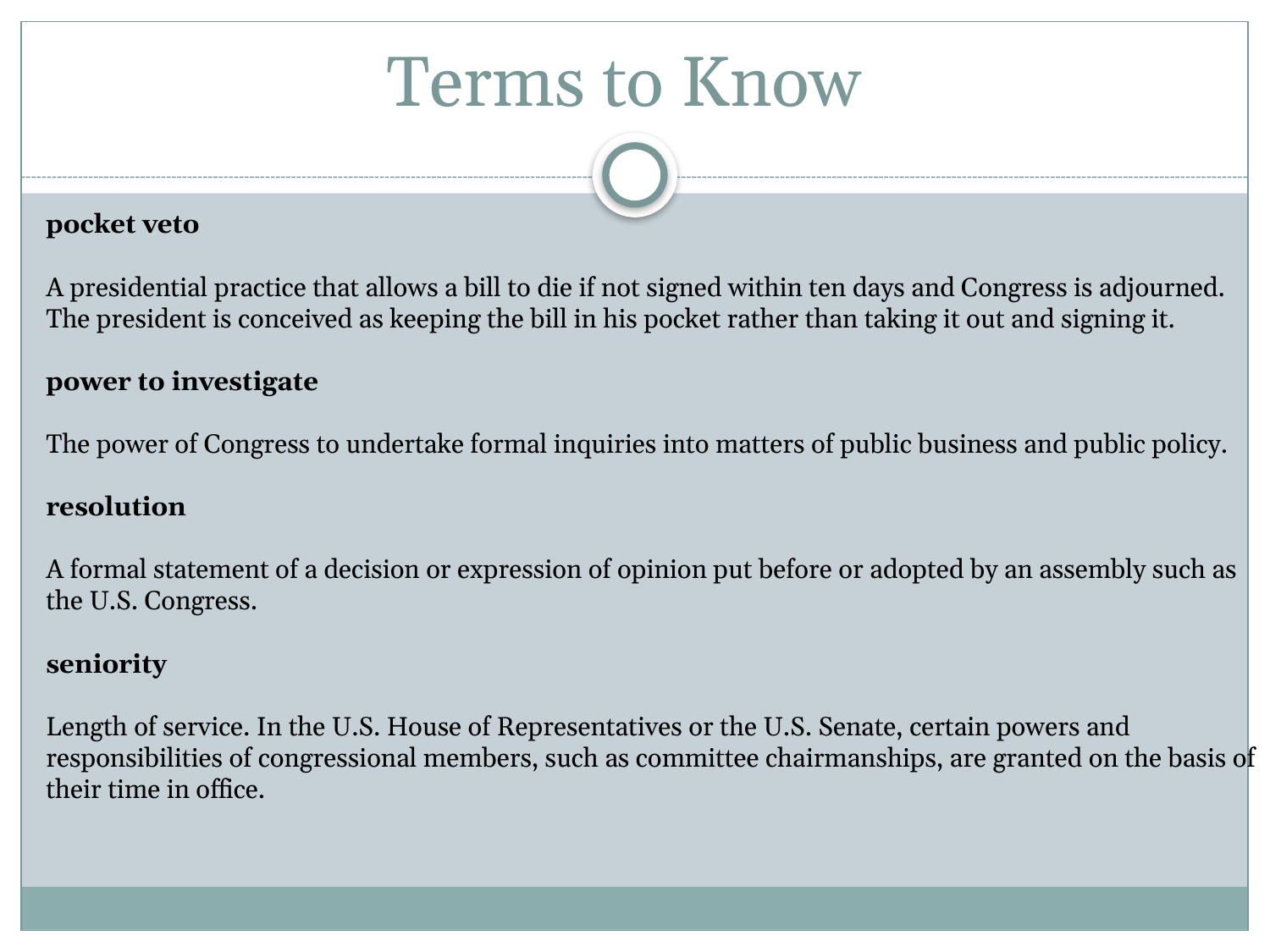

# Terms to Know
	pocket veto 
A presidential practice that allows a bill to die if not signed within ten days and Congress is adjourned. The president is conceived as keeping the bill in his pocket rather than taking it out and signing it.   
power to investigate 
The power of Congress to undertake formal inquiries into matters of public business and public policy.   
resolution 
A formal statement of a decision or expression of opinion put before or adopted by an assembly such as the U.S. Congress.   
seniority 
Length of service. In the U.S. House of Representatives or the U.S. Senate, certain powers and responsibilities of congressional members, such as committee chairmanships, are granted on the basis of their time in office.